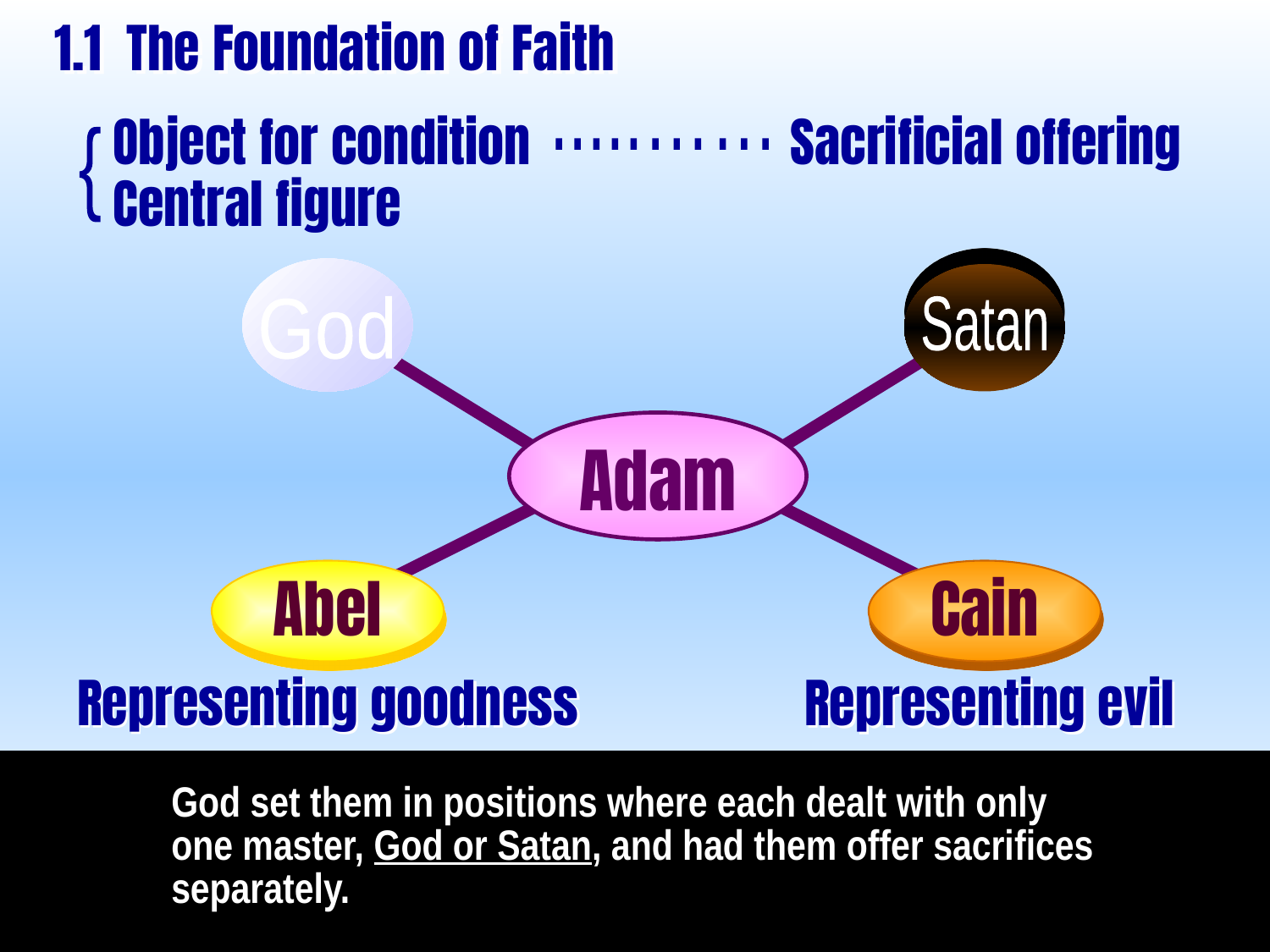

1.1  The Foundation of Faith
Object for condition
Sacrificial offering
}
…….....
Central figure

God

Satan

Adam

Abel
Cain
Representing goodness
Representing evil

God set them in positions where each dealt with only one master, God or Satan, and had them offer sacrifices separately.